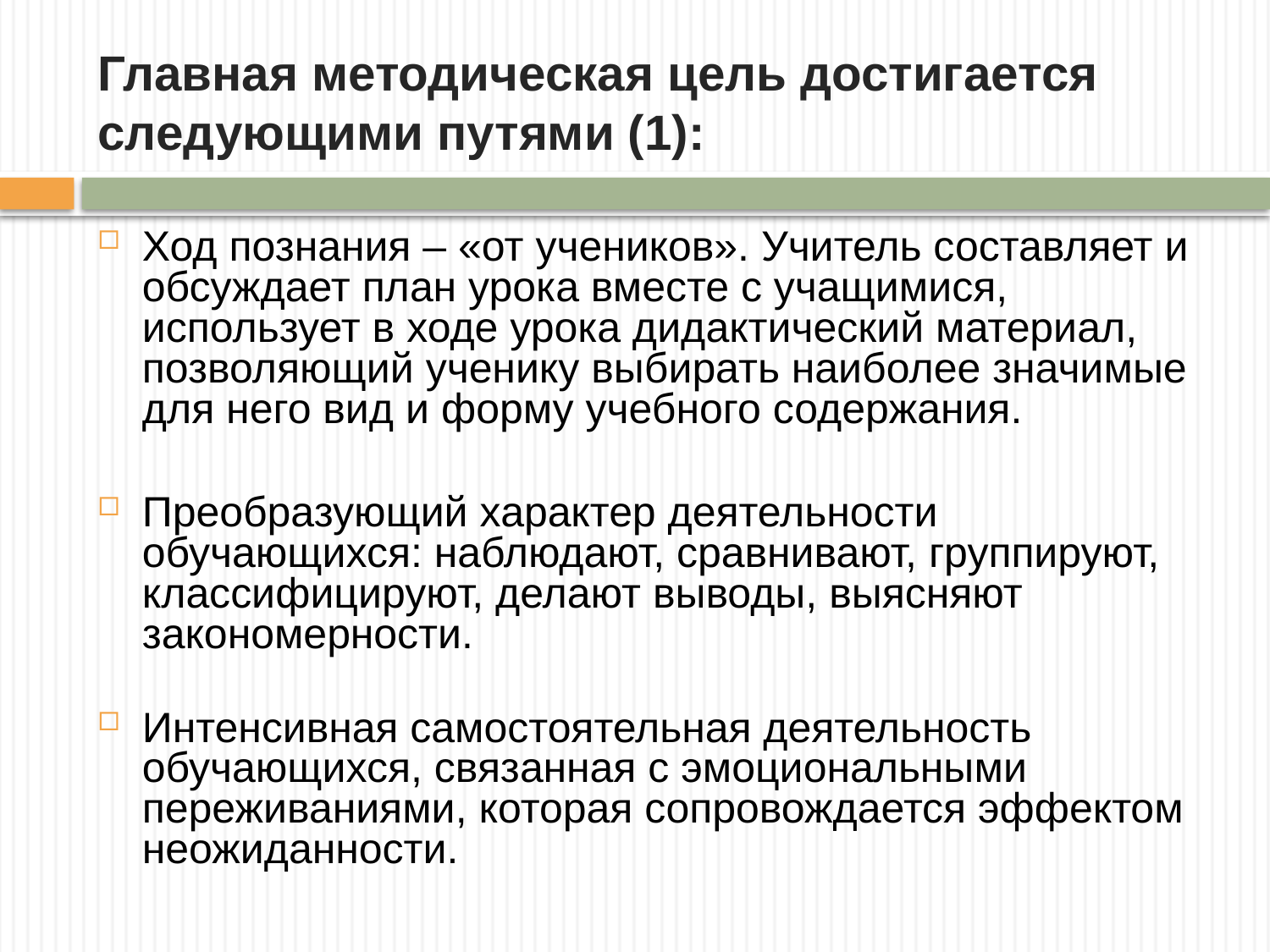

# Главная методическая цель достигается следующими путями (1):
Ход познания – «от учеников». Учитель составляет и обсуждает план урока вместе с учащимися, использует в ходе урока дидактический материал, позволяющий ученику выбирать наиболее значимые для него вид и форму учебного содержания.
Преобразующий характер деятельности обучающихся: наблюдают, сравнивают, группируют, классифицируют, делают выводы, выясняют закономерности.
Интенсивная самостоятельная деятельность обучающихся, связанная с эмоциональными переживаниями, которая сопровождается эффектом неожиданности.